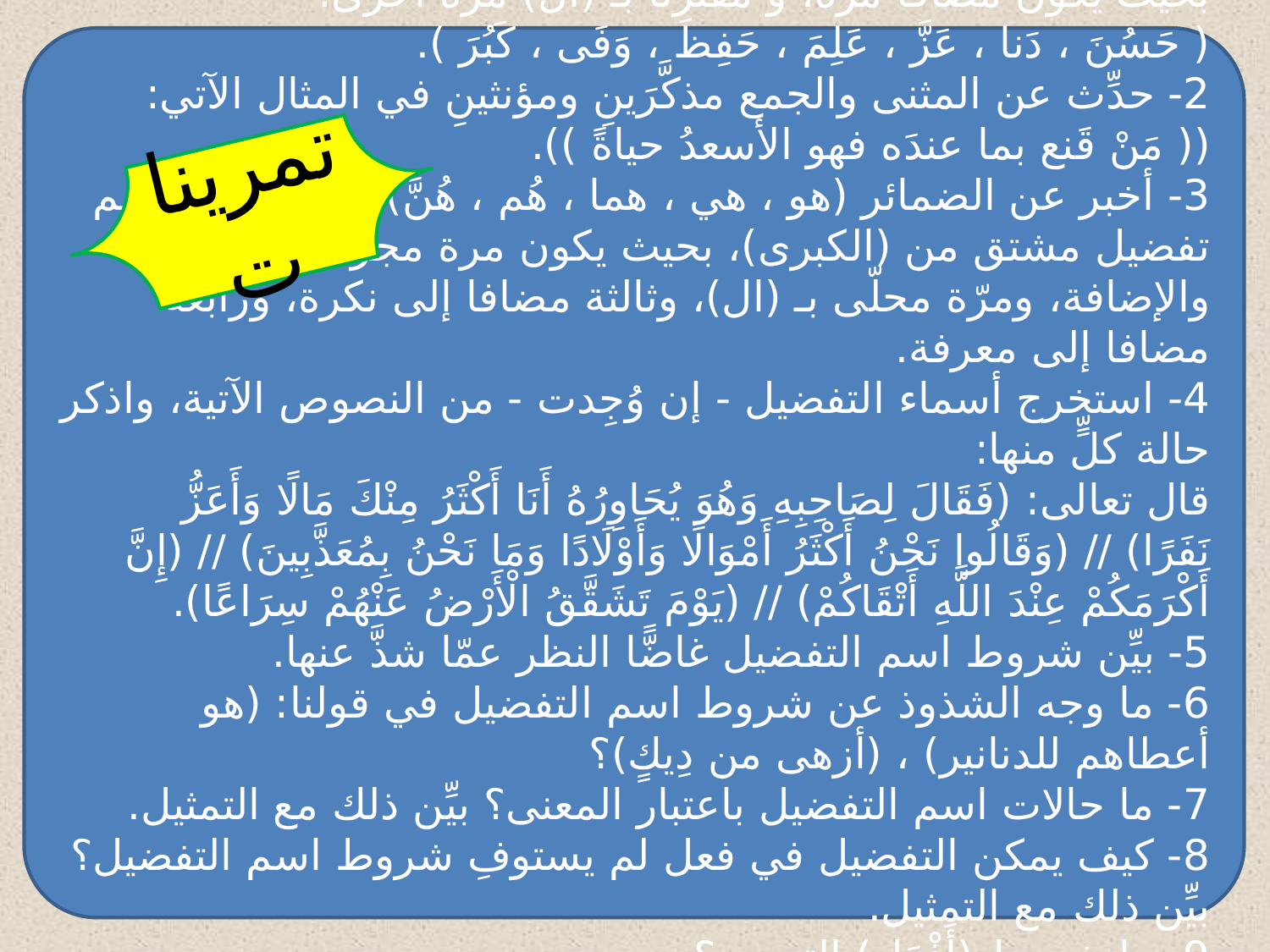

1- صُغ اسمَ التفضيل من الأفعال الآتية، وضعه في جمل مفيدة بحيث يكون مضافًا مرة، و مقترنًا بـ (أل) مرة أخرى:
( حَسُنَ ، دَنا ، عَزَّ ، عَلِمَ ، حَفِظَ ، وَفَى ، كَبُرَ ).
2- حدِّث عن المثنى والجمع مذكَّرَينِ ومؤنثينِ في المثال الآتي:
(( مَنْ قَنع بما عندَه فهو الأسعدُ حياةً )).
3- أخبر عن الضمائر (هو ، هي ، هما ، هُم ، هُنَّ) أربع مرّات باسم تفضيل مشتق من (الكبرى)، بحيث يكون مرة مجرَّدًا من أل والإضافة، ومرّة محلّى بـ (ال)، وثالثة مضافا إلى نكرة، ورابعة مضافا إلى معرفة.
4- استخرج أسماء التفضيل - إن وُجِدت - من النصوص الآتية، واذكر حالة كلٍّ منها:
قال تعالى: (فَقَالَ لِصَاحِبِهِ وَهُوَ يُحَاوِرُهُ أَنَا أَكْثَرُ مِنْكَ مَالًا وَأَعَزُّ نَفَرًا) // (وَقَالُوا نَحْنُ أَكْثَرُ أَمْوَالًا وَأَوْلَادًا وَمَا نَحْنُ بِمُعَذَّبِينَ) // (إِنَّ أَكْرَمَكُمْ عِنْدَ اللَّهِ أَتْقَاكُمْ) // (يَوْمَ تَشَقَّقُ الْأَرْضُ عَنْهُمْ سِرَاعًا).
5- بيِّن شروط اسم التفضيل غاضًّا النظر عمّا شذَّ عنها.
6- ما وجه الشذوذ عن شروط اسم التفضيل في قولنا: (هو أعطاهم للدنانير) ، (أزهى من دِيكٍ)؟
7- ما حالات اسم التفضيل باعتبار المعنى؟ بيِّن ذلك مع التمثيل.
8- كيف يمكن التفضيل في فعل لم يستوفِ شروط اسم التفضيل؟ بيِّن ذلك مع التمثيل.
9- ما شروط (أَفْعَل) التعجب؟
10- ما صيغتا فعل التعجب القياسيتانِ؟ اذكرهما مع التمثيل.
تمرينات